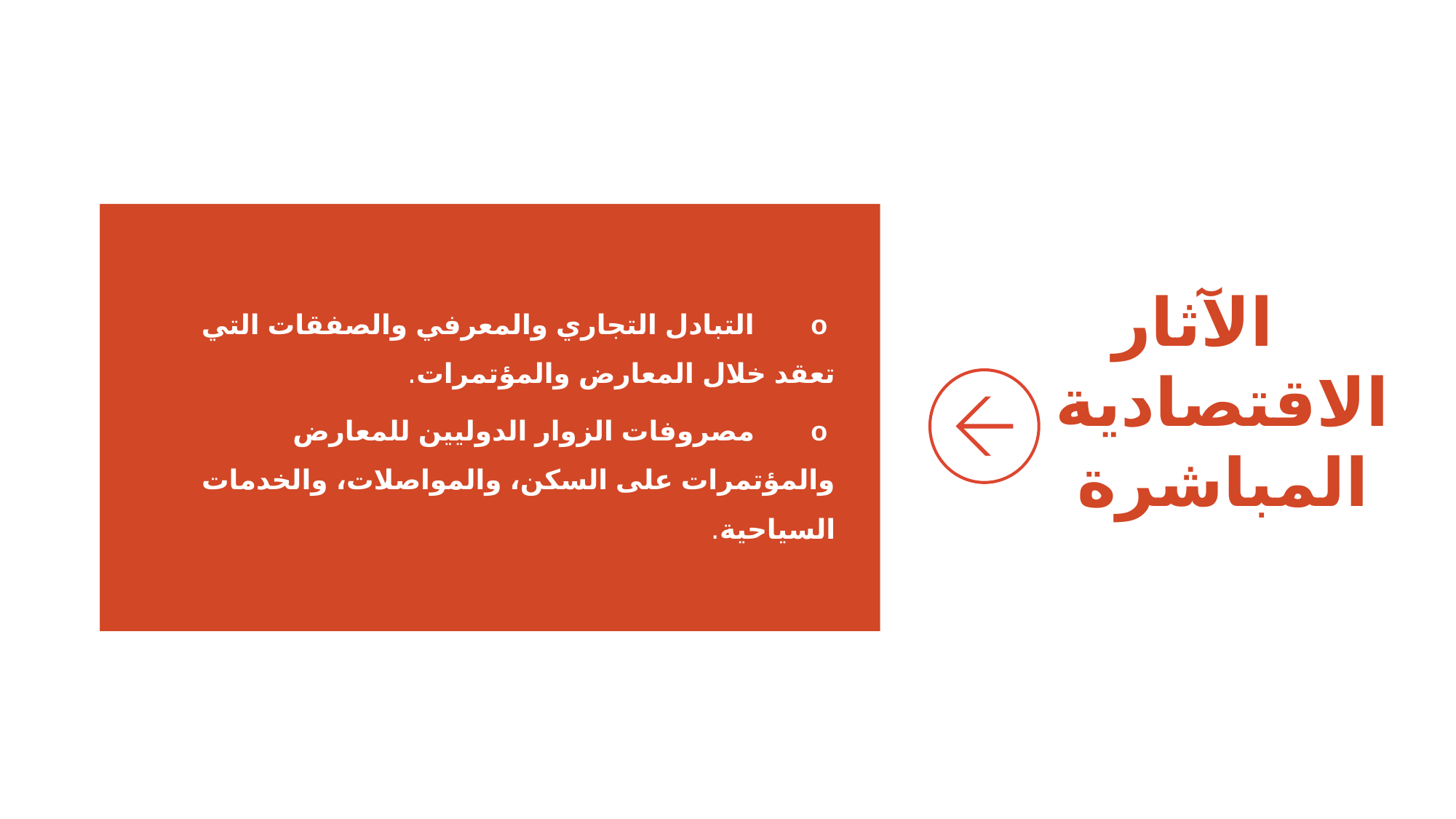

# الآثار الاقتصادية المباشرة
 o       التبادل التجاري والمعرفي والصفقات التي تعقد خلال المعارض والمؤتمرات.
 o       مصروفات الزوار الدوليين للمعارض والمؤتمرات على السكن، والمواصلات، والخدمات السياحية.

  الآثار الاقتصادية المباشرة: